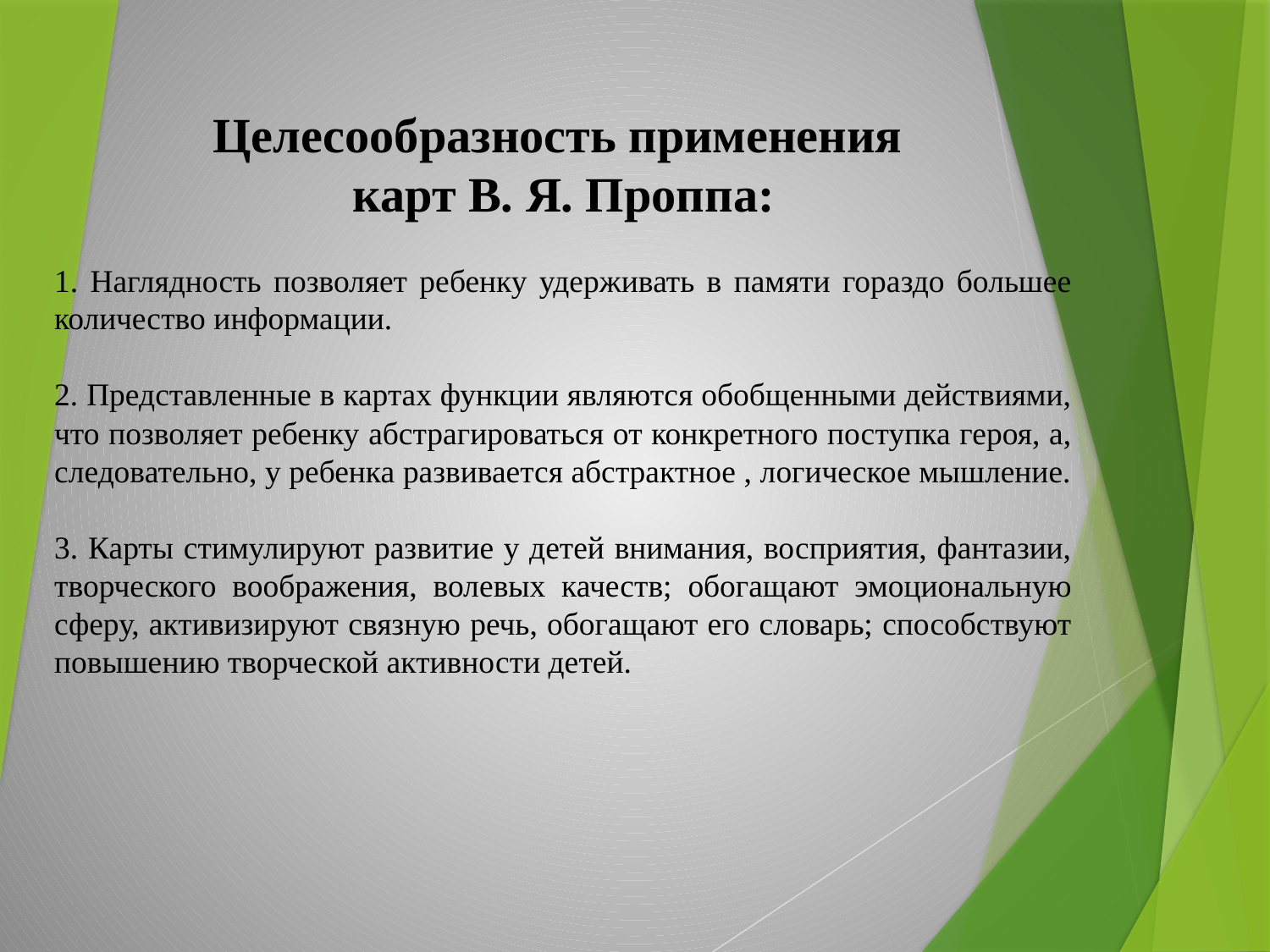

Целесообразность применения
карт В. Я. Проппа:
1. Наглядность позволяет ребенку удерживать в памяти гораздо большее количество информации.
2. Представленные в картах функции являются обобщенными действиями, что позволяет ребенку абстрагироваться от конкретного поступка героя, а, следовательно, у ребенка развивается абстрактное , логическое мышление.
3. Карты стимулируют развитие у детей внимания, восприятия, фантазии, творческого воображения, волевых качеств; обогащают эмоциональную сферу, активизируют связную речь, обогащают его словарь; способствуют повышению творческой активности детей.